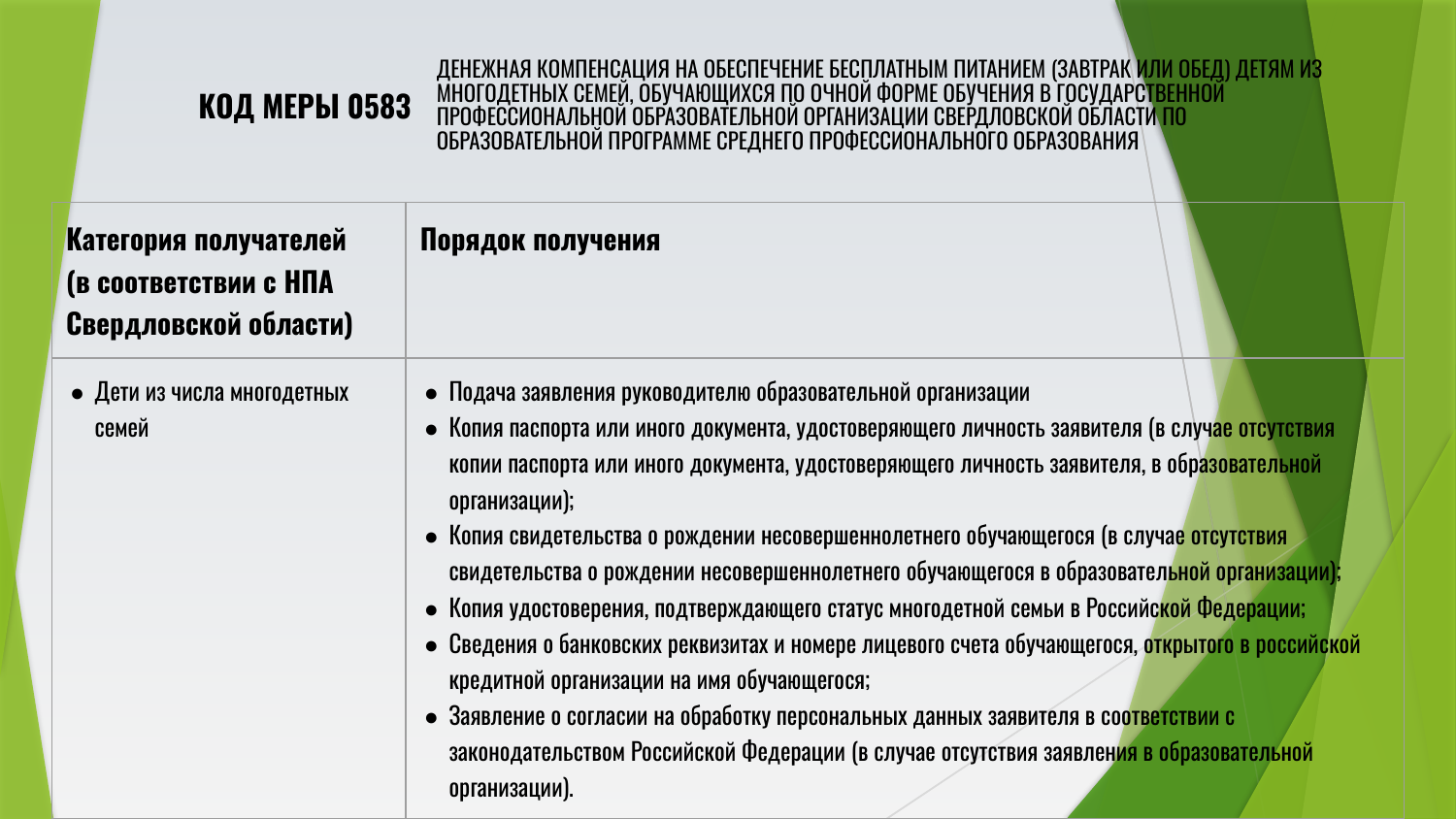

КОД МЕРЫ 0583
Денежная компенсация на обеспечение бесплатным питанием (завтрак или обед) детям из многодетных семей, обучающихся по очной форме обучения в государственной профессиональной образовательной организации Свердловской области по образовательной программе среднего профессионального образования
| Категория получателей (в соответствии с НПА Свердловской области) | Порядок получения |
| --- | --- |
| Дети из числа многодетных семей | Подача заявления руководителю образовательной организации Копия паспорта или иного документа, удостоверяющего личность заявителя (в случае отсутствия копии паспорта или иного документа, удостоверяющего личность заявителя, в образовательной организации); Копия свидетельства о рождении несовершеннолетнего обучающегося (в случае отсутствия свидетельства о рождении несовершеннолетнего обучающегося в образовательной организации); Копия удостоверения, подтверждающего статус многодетной семьи в Российской Федерации; Сведения о банковских реквизитах и номере лицевого счета обучающегося, открытого в российской кредитной организации на имя обучающегося; Заявление о согласии на обработку персональных данных заявителя в соответствии с законодательством Российской Федерации (в случае отсутствия заявления в образовательной организации). |